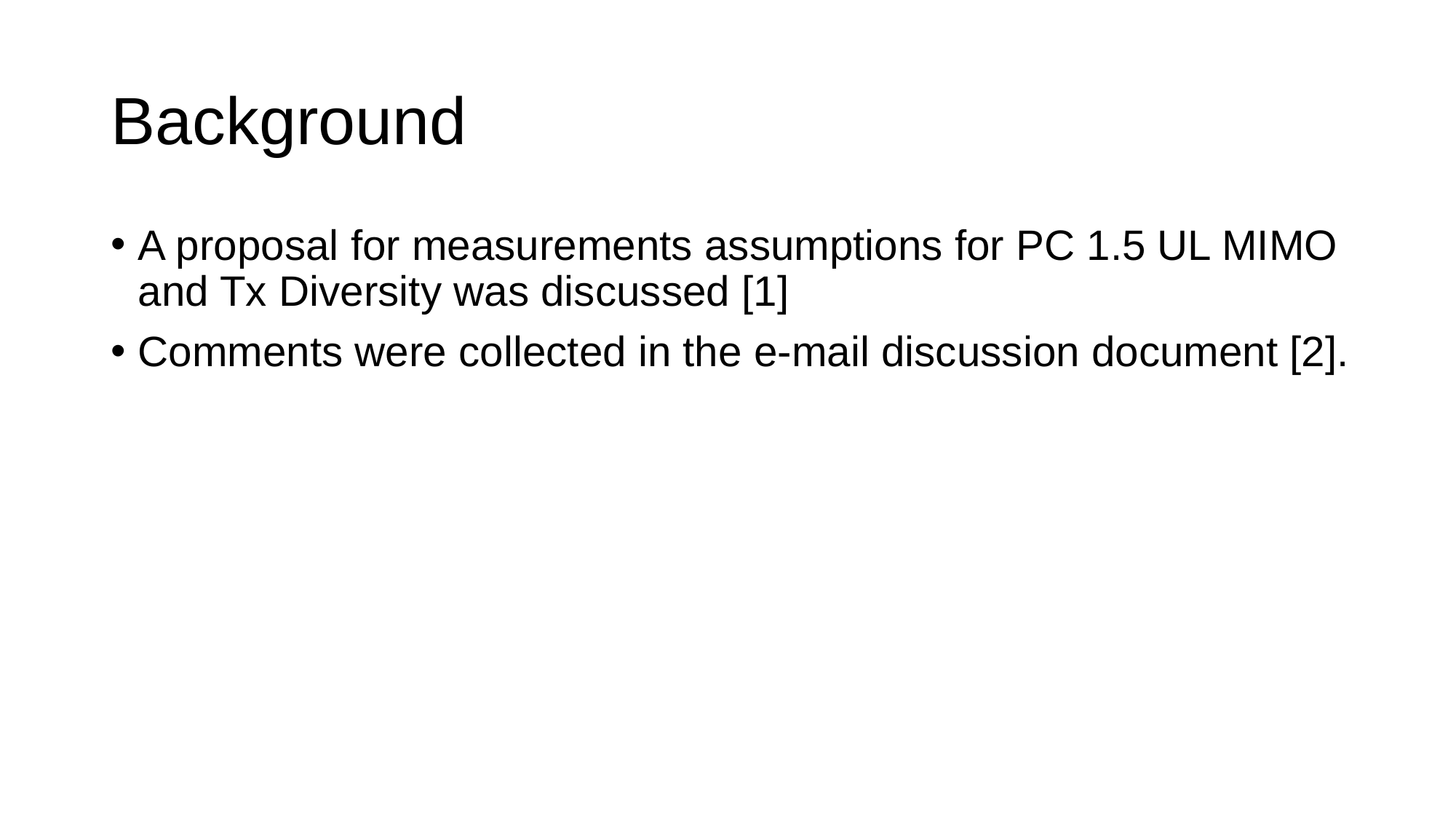

# Background
A proposal for measurements assumptions for PC 1.5 UL MIMO and Tx Diversity was discussed [1]
Comments were collected in the e-mail discussion document [2].